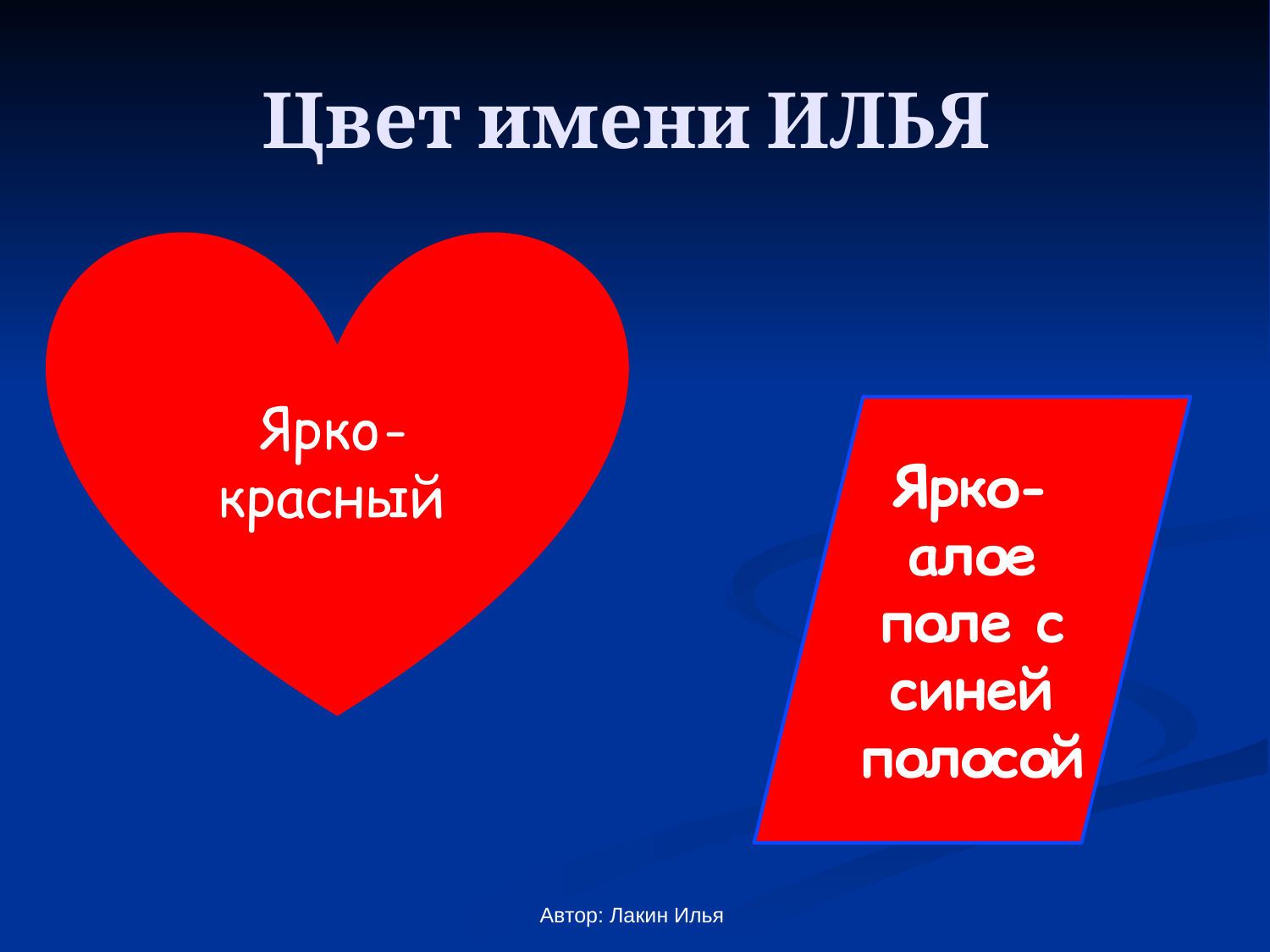

# Цвет имени ИЛЬЯ

Ярко-красный
Ярко-алое поле с синей полосой
Автор: Лакин Илья